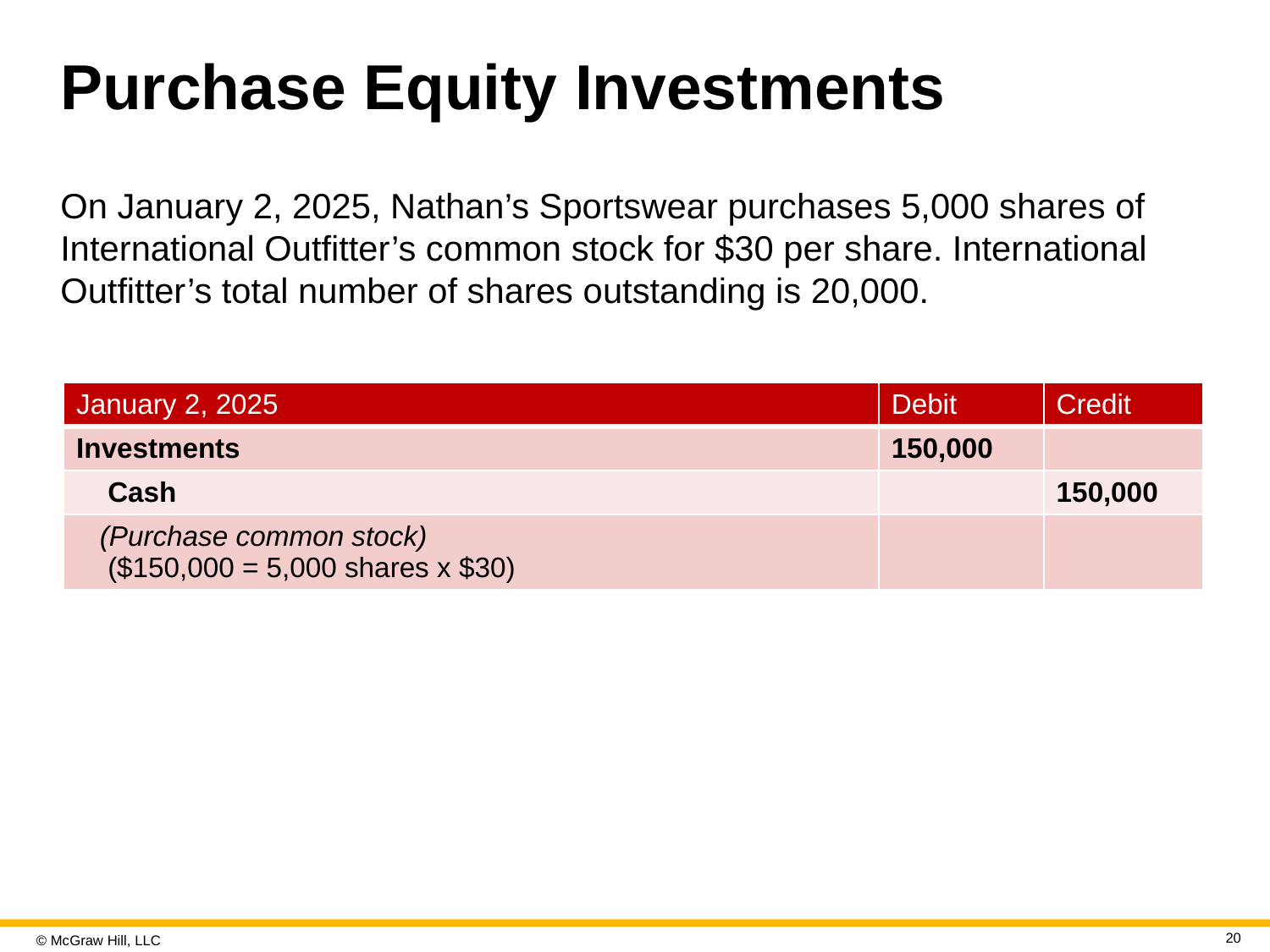

# Purchase Equity Investments
On January 2, 2025, Nathan’s Sportswear purchases 5,000 shares of International Outfitter’s common stock for $30 per share. International Outfitter’s total number of shares outstanding is 20,000.
| January 2, 2025 | Debit | Credit |
| --- | --- | --- |
| Investments | 150,000 |  |
| Cash |  | 150,000 |
| (Purchase common stock) ($150,000 = 5,000 shares x $30) |  |  |
20